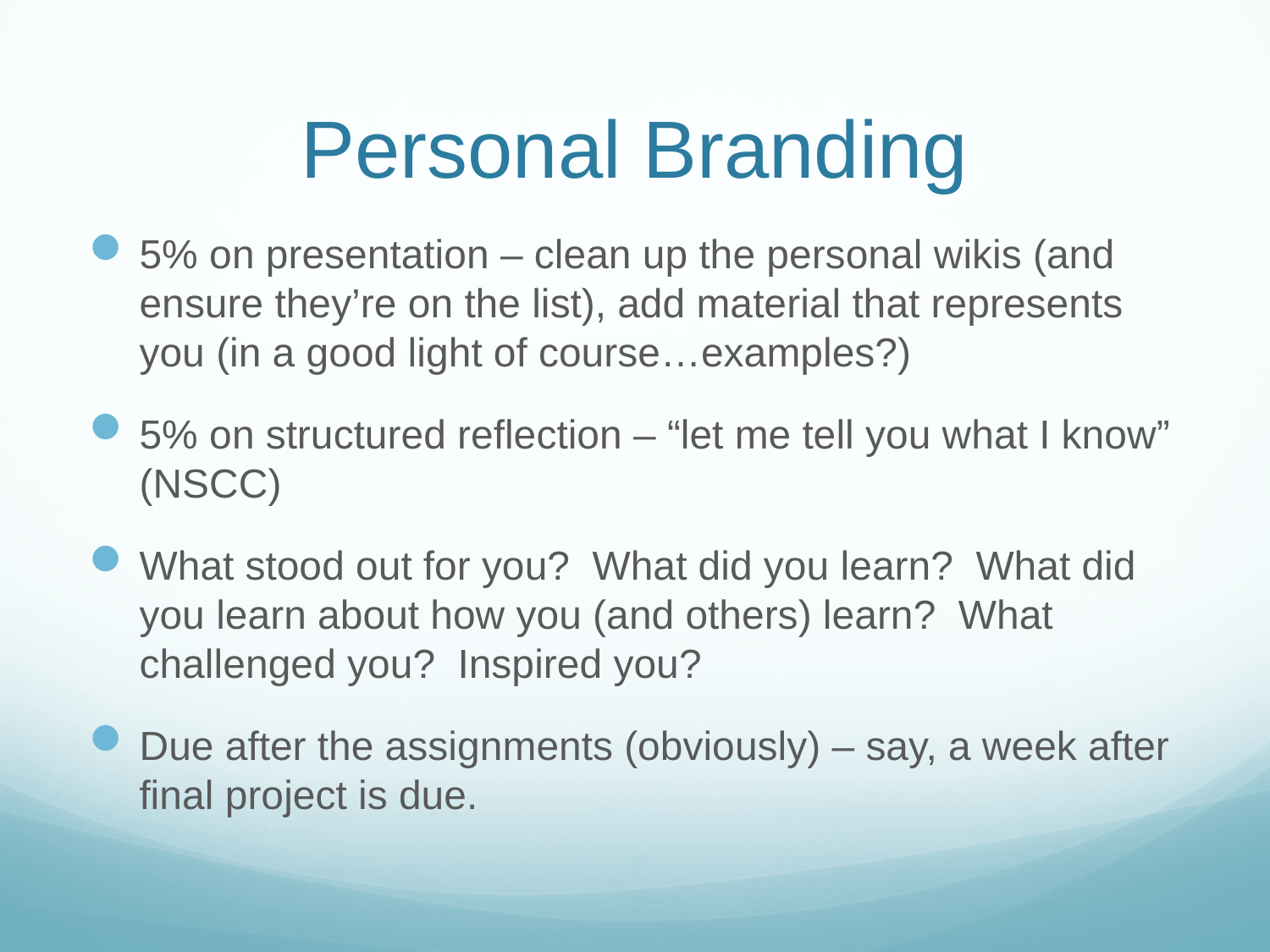

# Personal Branding
5% on presentation – clean up the personal wikis (and ensure they’re on the list), add material that represents you (in a good light of course…examples?)
5% on structured reflection – “let me tell you what I know” (NSCC)
What stood out for you?  What did you learn?  What did you learn about how you (and others) learn?  What challenged you?  Inspired you?
Due after the assignments (obviously) – say, a week after final project is due.